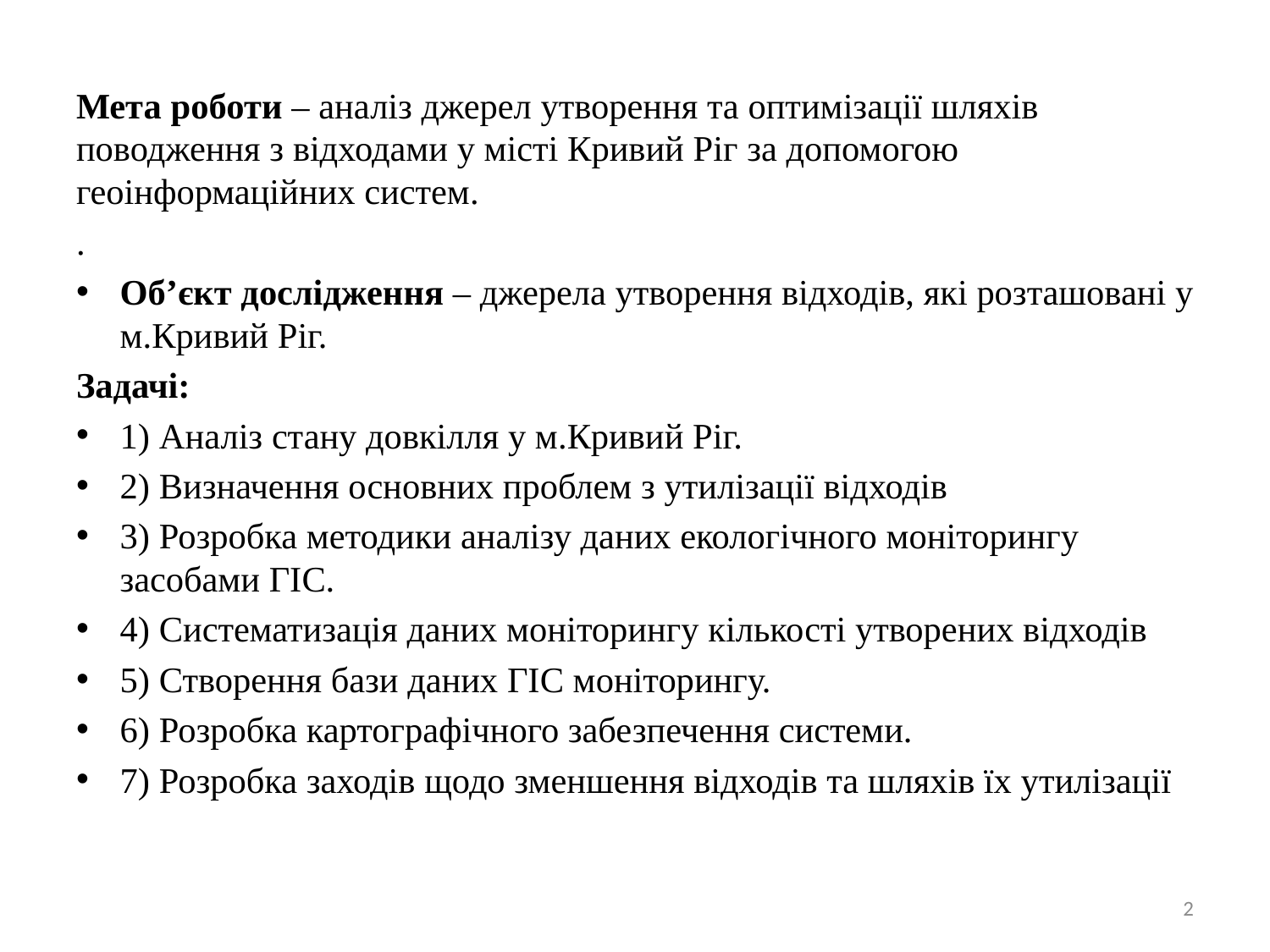

Мета роботи – аналіз джерел утворення та оптимізації шляхів поводження з відходами у місті Кривий Ріг за допомогою геоінформаційних систем.
.
Об’єкт дослідження – джерела утворення відходів, які розташовані у м.Кривий Ріг.
Задачі:
1) Аналіз стану довкілля у м.Кривий Ріг.
2) Визначення основних проблем з утилізації відходів
3) Розробка методики аналізу даних екологічного моніторингу засобами ГІС.
4) Систематизація даних моніторингу кількості утворених відходів
5) Створення бази даних ГІС моніторингу.
6) Розробка картографічного забезпечення системи.
7) Розробка заходів щодо зменшення відходів та шляхів їх утилізації

2